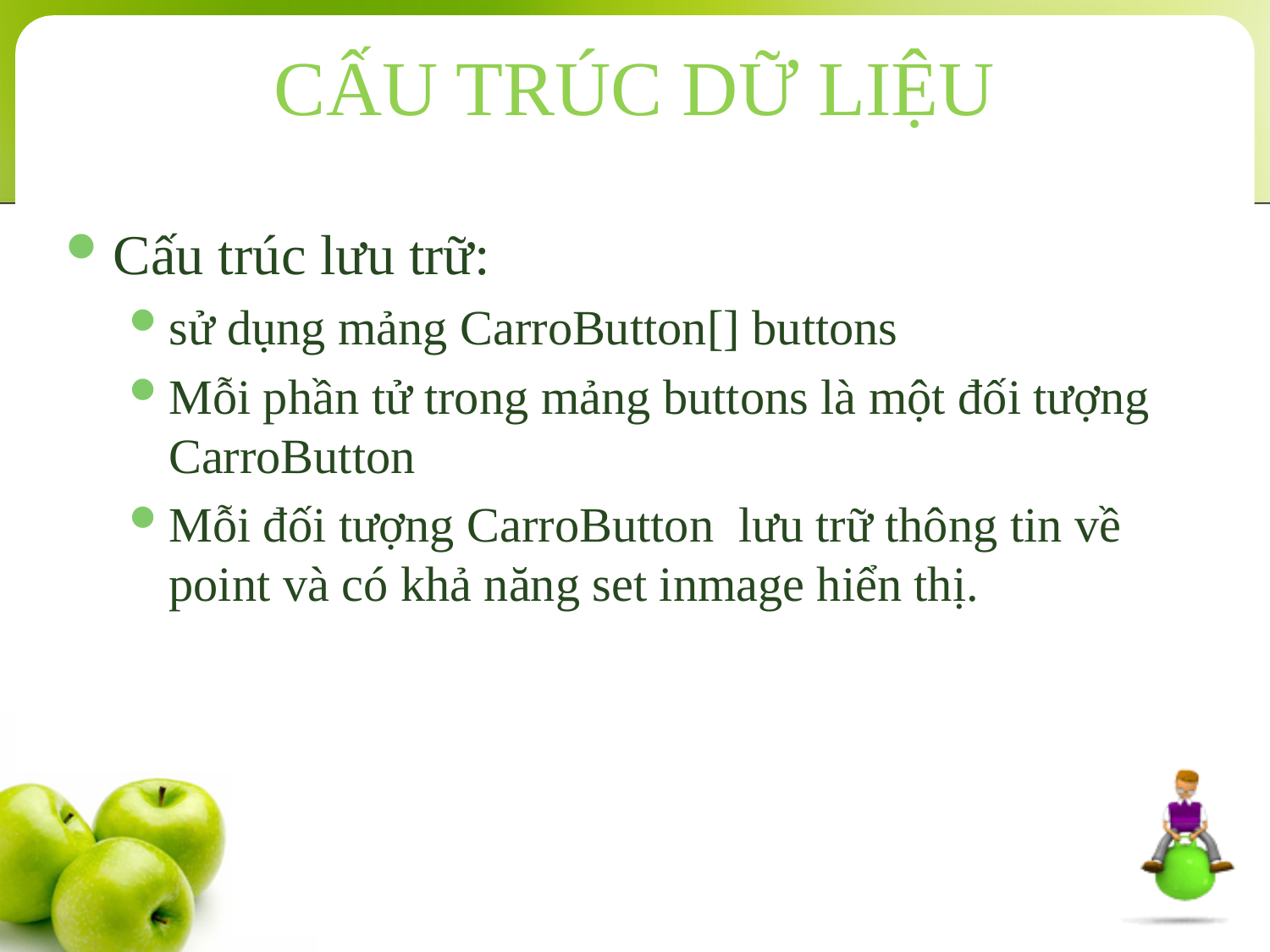

# CẤU TRÚC DỮ LIỆU
Cấu trúc lưu trữ:
sử dụng mảng CarroButton[] buttons
Mỗi phần tử trong mảng buttons là một đối tượng CarroButton
Mỗi đối tượng CarroButton  lưu trữ thông tin về point và có khả năng set inmage hiển thị.